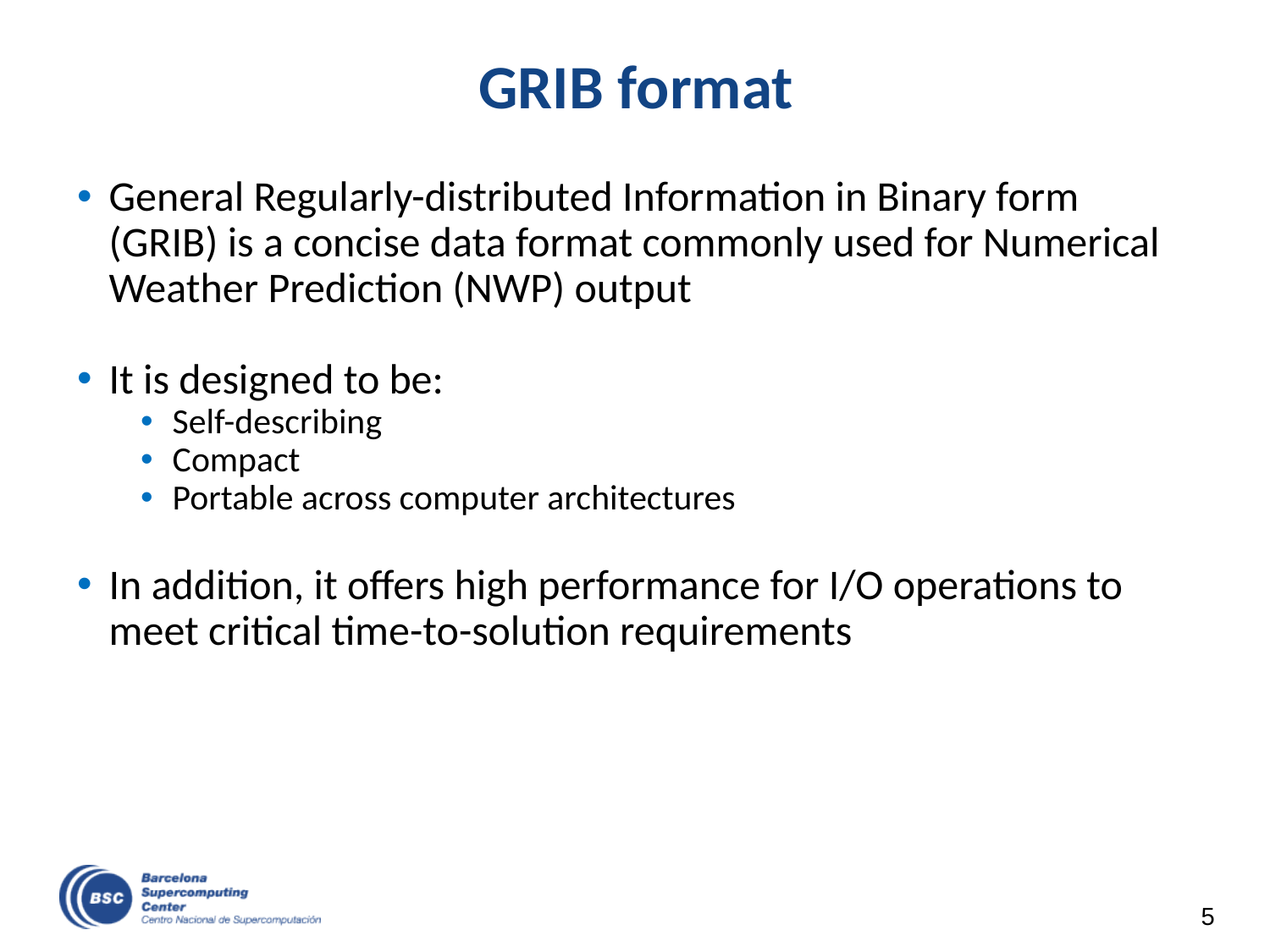

# GRIB format
General Regularly-distributed Information in Binary form (GRIB) is a concise data format commonly used for Numerical Weather Prediction (NWP) output

It is designed to be:
Self-describing
Compact
Portable across computer architectures

In addition, it offers high performance for I/O operations to meet critical time-to-solution requirements
5